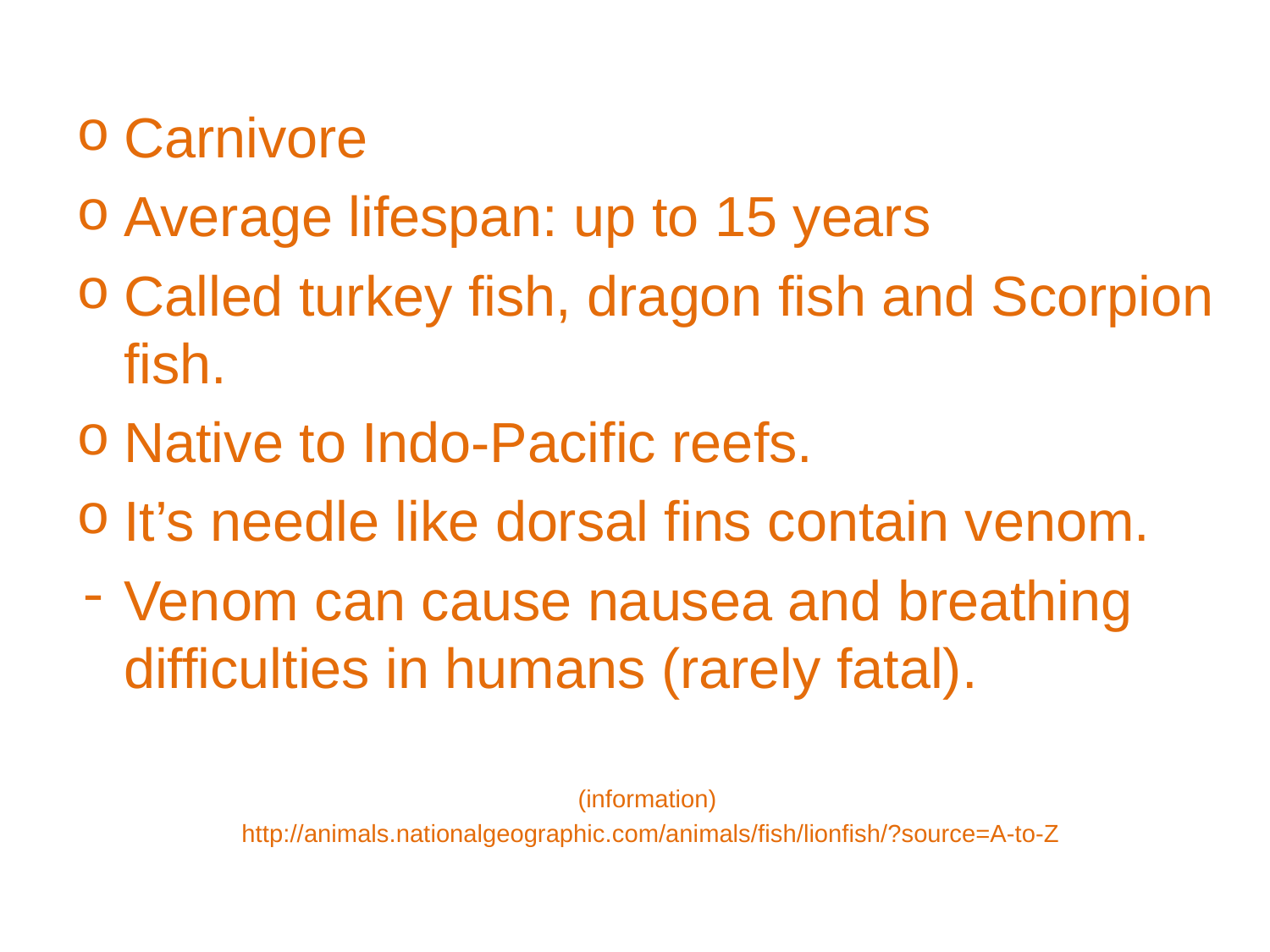

Carnivore
Average lifespan: up to 15 years
Called turkey fish, dragon fish and Scorpion fish.
Native to Indo-Pacific reefs.
It’s needle like dorsal fins contain venom.
Venom can cause nausea and breathing difficulties in humans (rarely fatal).

(information)
http://animals.nationalgeographic.com/animals/fish/lionfish/?source=A-to-Z